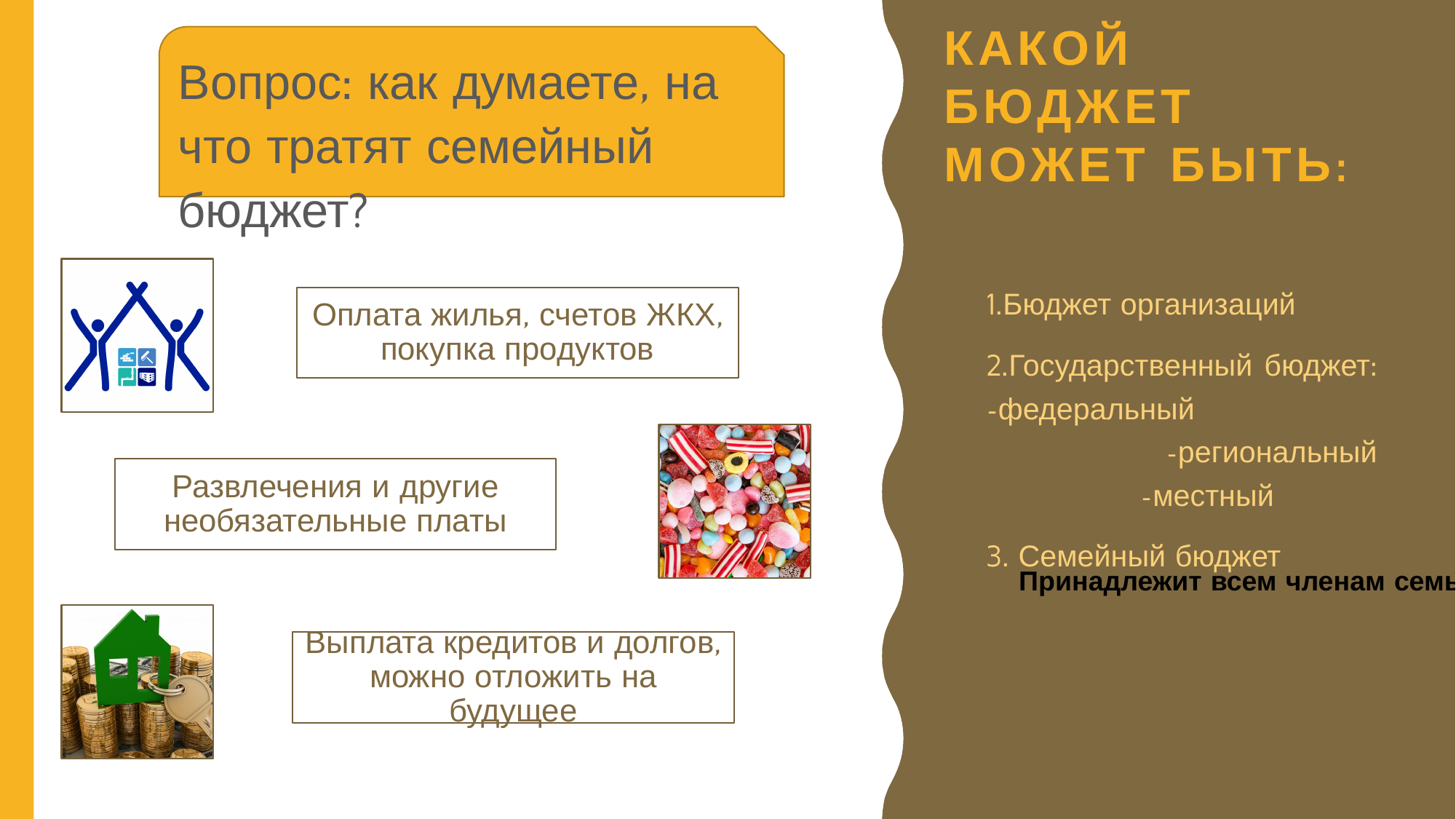

Вопрос: как думаете, на что тратят семейный бюджет?
# КАКОЙ БЮДЖЕТ МОЖЕТ БЫТЬ:
Оплата жилья, счетов ЖКХ, покупка продуктов
Развлечения и другие необязательные платы
Выплата кредитов и долгов, можно отложить на будущее
1.Бюджет организаций
2.Государственный бюджет:
-федеральный
  -региональный
                 -местный
3. Семейный бюджет
Принадлежит всем членам семьи